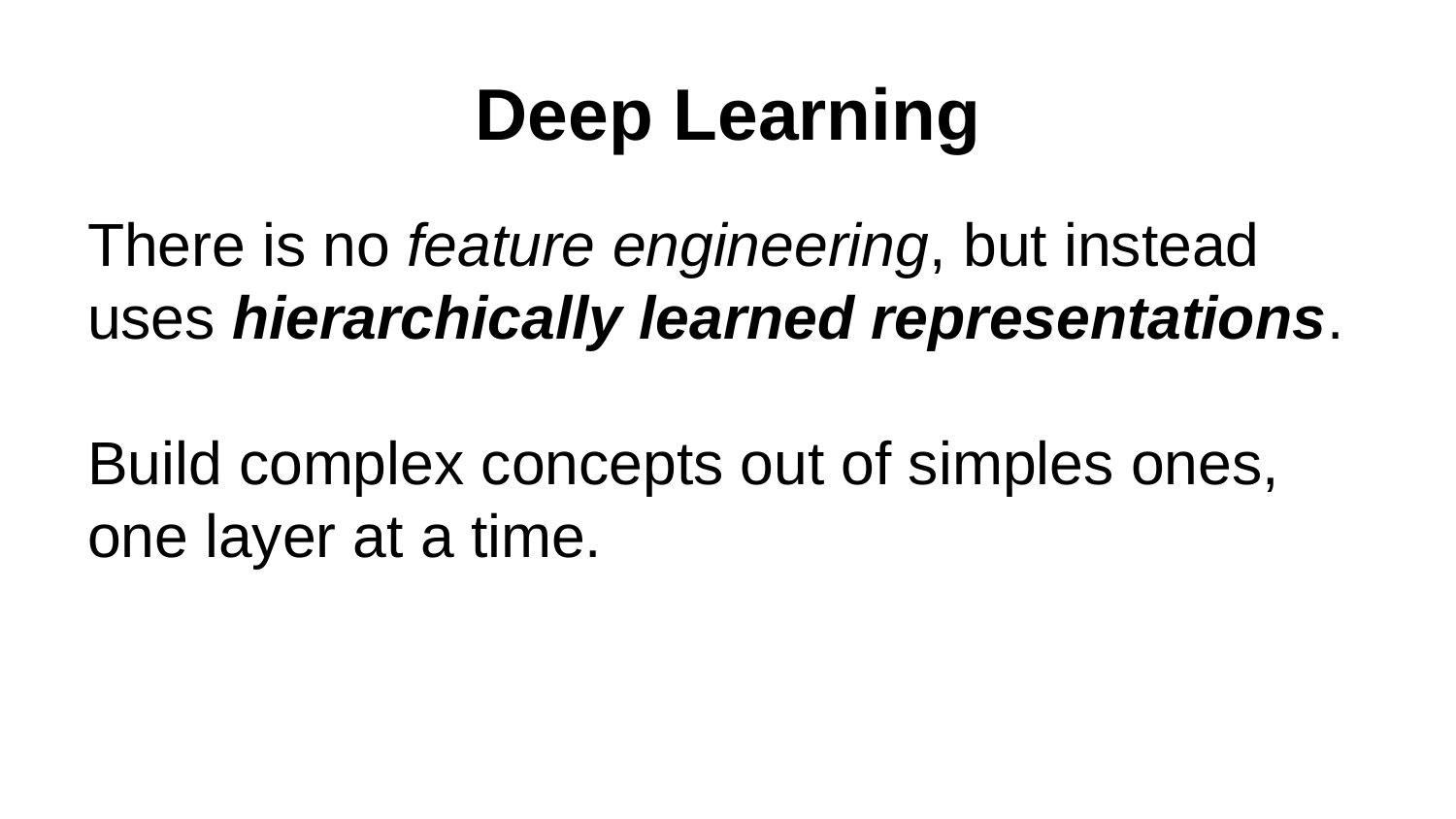

# Deep Learning
There is no feature engineering, but instead uses hierarchically learned representations.

Build complex concepts out of simples ones, one layer at a time.